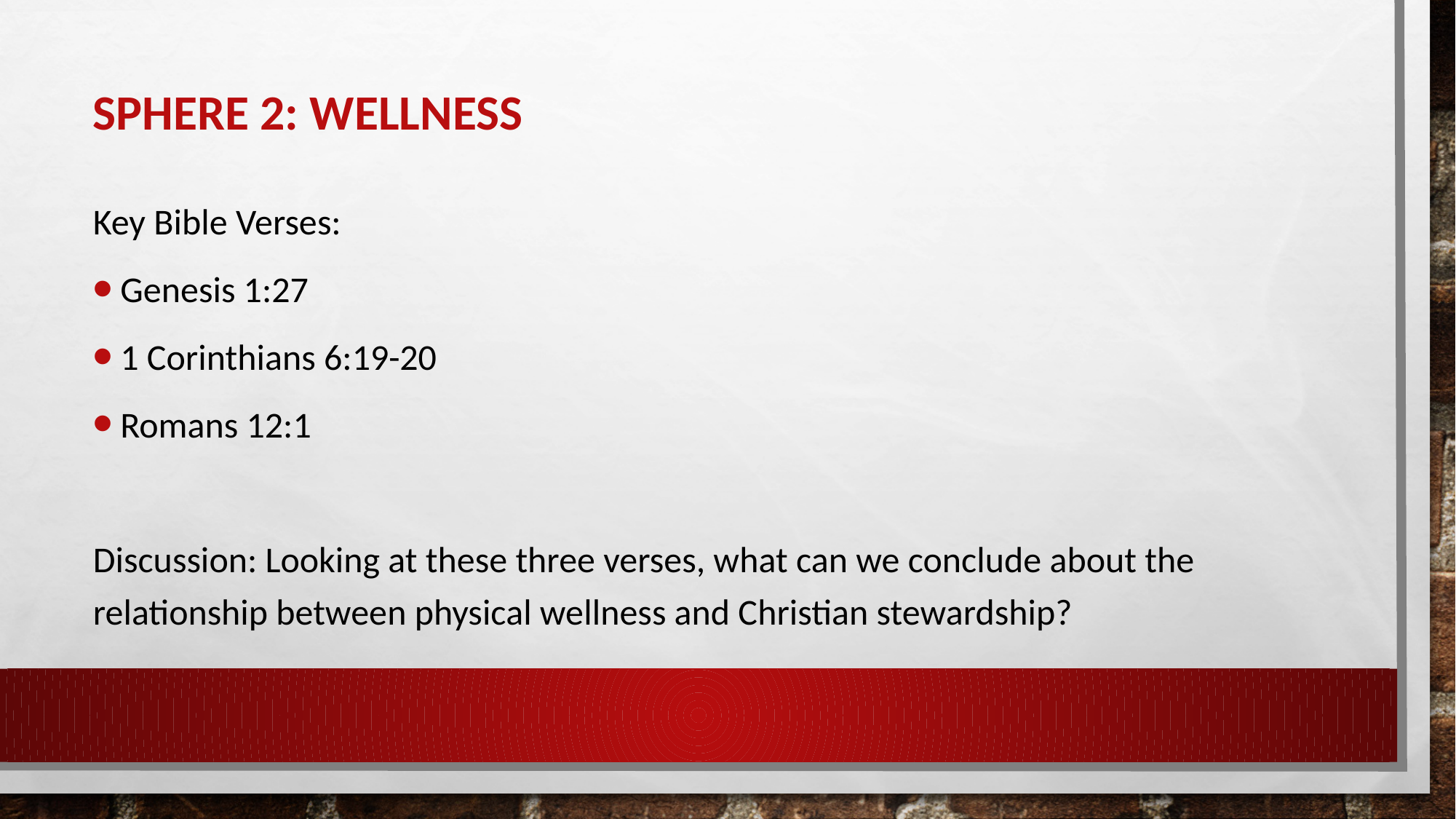

# Sphere 2: Wellness
Key Bible Verses:
Genesis 1:27
1 Corinthians 6:19-20
Romans 12:1

Discussion: Looking at these three verses, what can we conclude about the relationship between physical wellness and Christian stewardship?